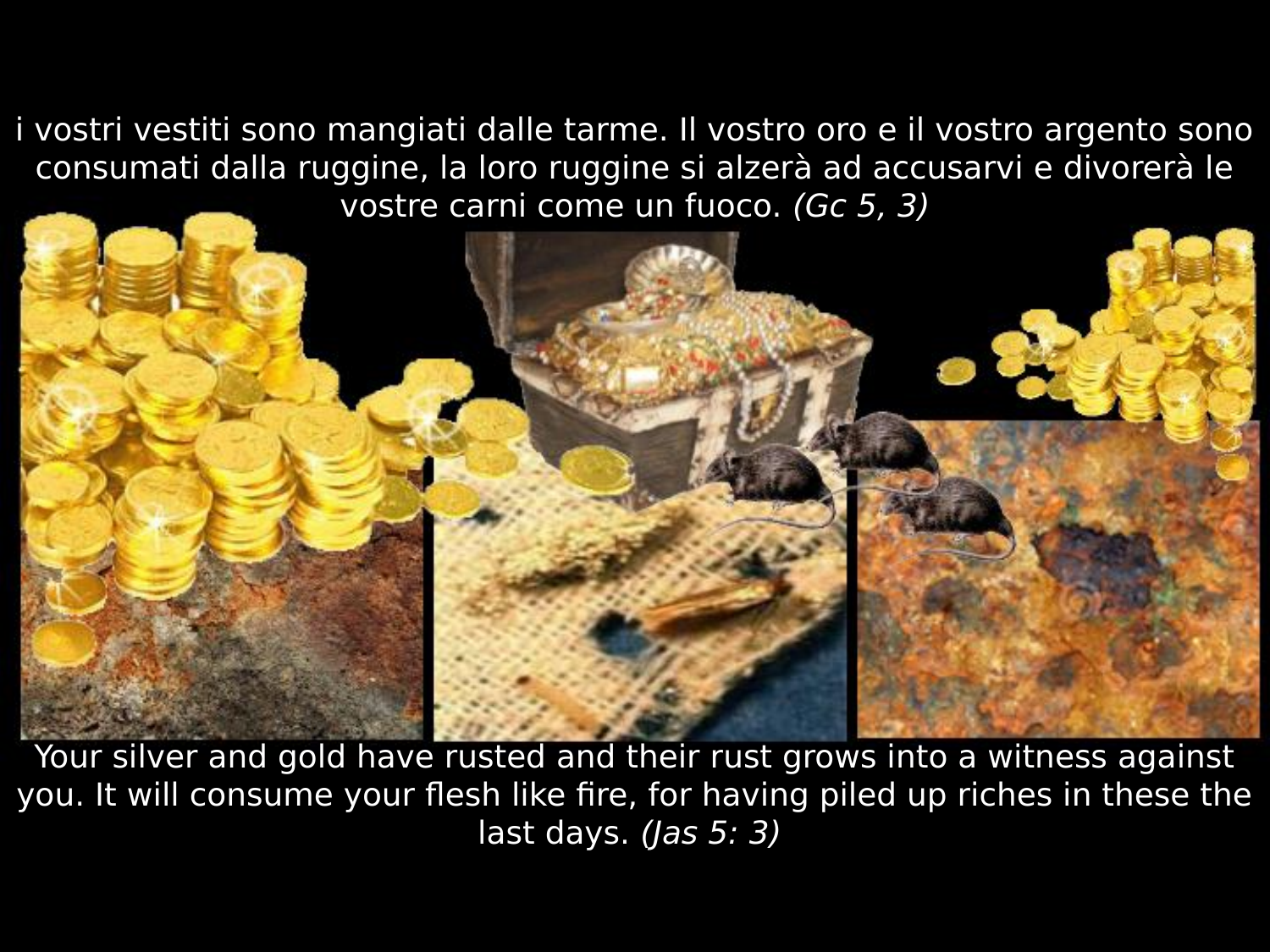

# i vostri vestiti sono mangiati dalle tarme. Il vostro oro e il vostro argento sono consumati dalla ruggine, la loro ruggine si alzerà ad accusarvi e divorerà le vostre carni come un fuoco. (Gc 5, 3)
Your silver and gold have rusted and their rust grows into a witness against you. It will consume your flesh like fire, for having piled up riches in these the last days. (Jas 5: 3)